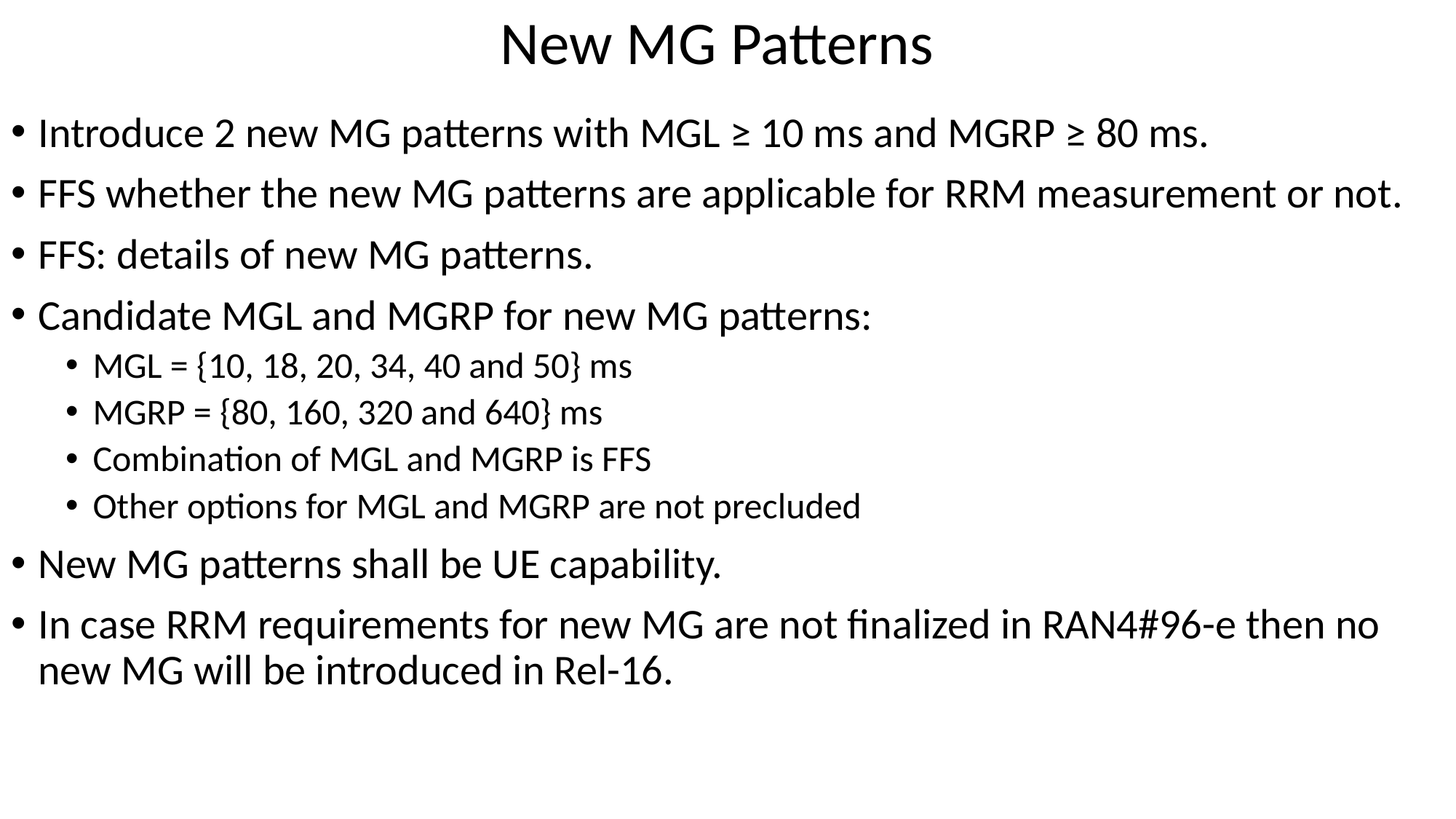

# New MG Patterns
Introduce 2 new MG patterns with MGL ≥ 10 ms and MGRP ≥ 80 ms.
FFS whether the new MG patterns are applicable for RRM measurement or not.
FFS: details of new MG patterns.
Candidate MGL and MGRP for new MG patterns:
MGL = {10, 18, 20, 34, 40 and 50} ms
MGRP = {80, 160, 320 and 640} ms
Combination of MGL and MGRP is FFS
Other options for MGL and MGRP are not precluded
New MG patterns shall be UE capability.
In case RRM requirements for new MG are not finalized in RAN4#96-e then no new MG will be introduced in Rel-16.